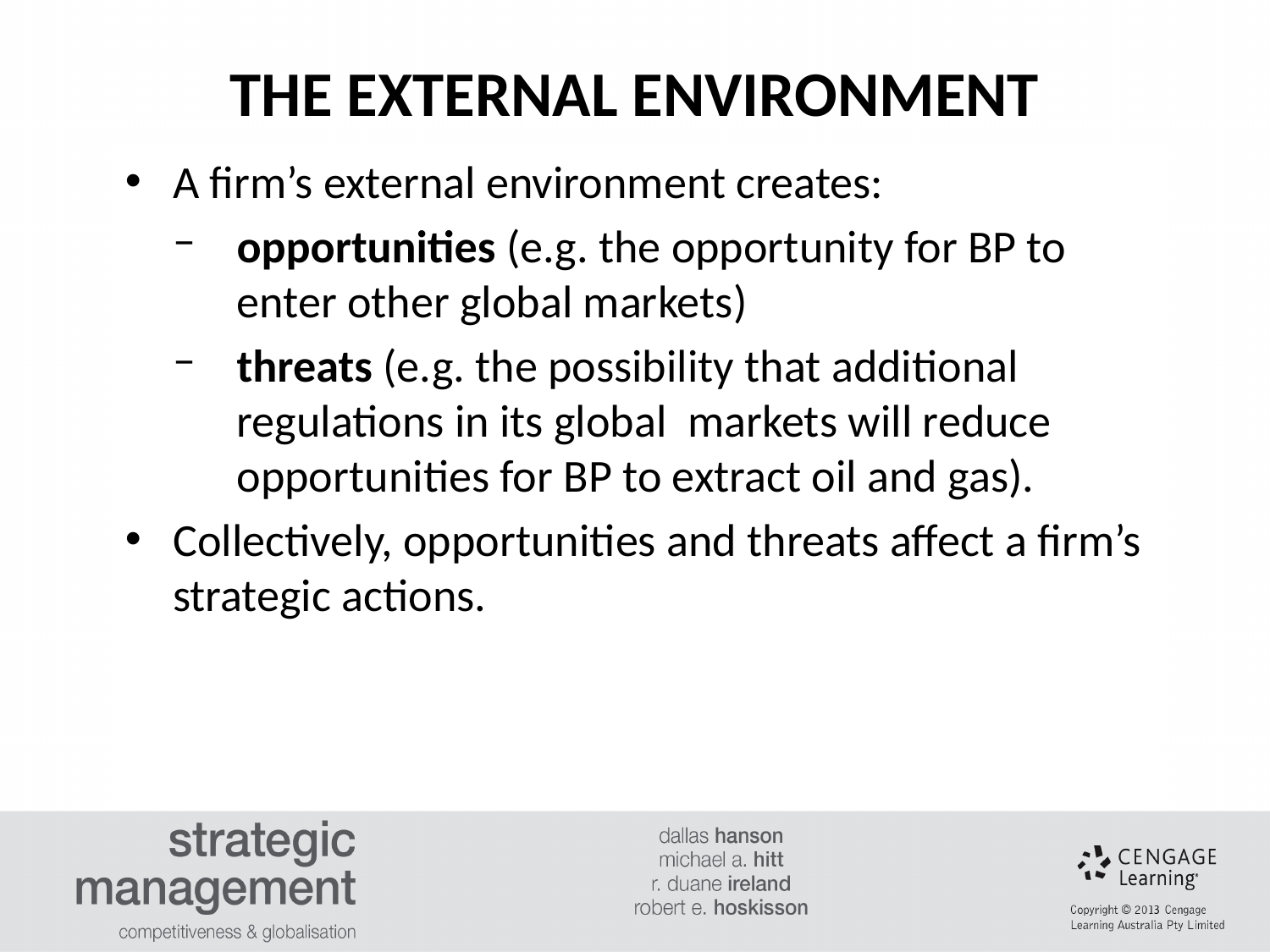

THE EXTERNAL ENVIRONMENT
#
A firm’s external environment creates:
opportunities (e.g. the opportunity for BP to enter other global markets)
threats (e.g. the possibility that additional regulations in its global  markets will reduce opportunities for BP to extract oil and gas).
Collectively, opportunities and threats affect a firm’s strategic actions.